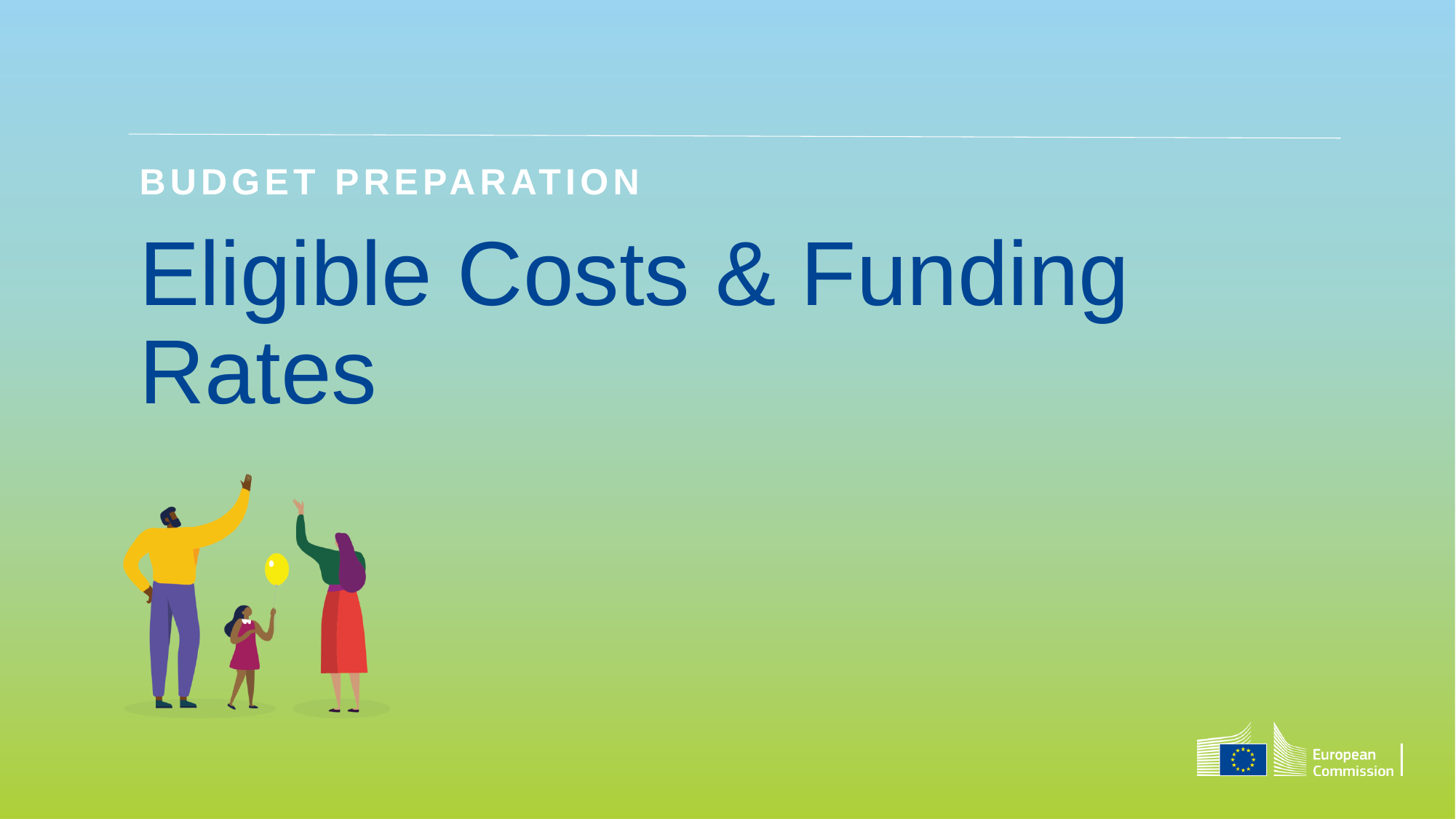

Budget preparation
# Eligible Costs & Funding Rates